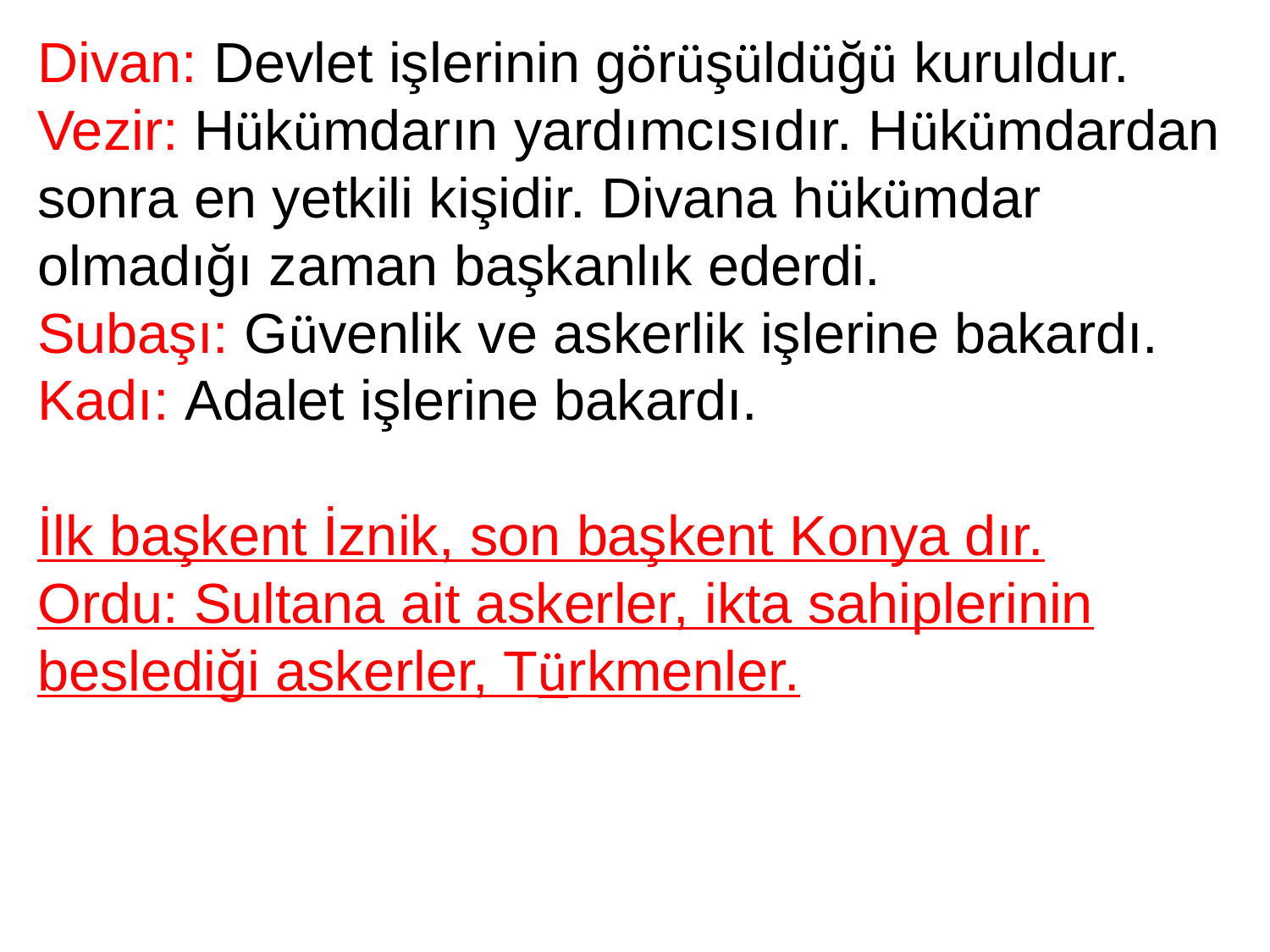

Divan: Devlet işlerinin görüşüldüğü kuruldur.
Vezir: Hükümdarın yardımcısıdır. Hükümdardan sonra en yetkili kişidir. Divana hükümdar olmadığı zaman başkanlık ederdi.
Subaşı: Güvenlik ve askerlik işlerine bakardı.
Kadı: Adalet işlerine bakardı.

İlk başkent İznik, son başkent Konya dır.
Ordu: Sultana ait askerler, ikta sahiplerinin beslediği askerler, Türkmenler.